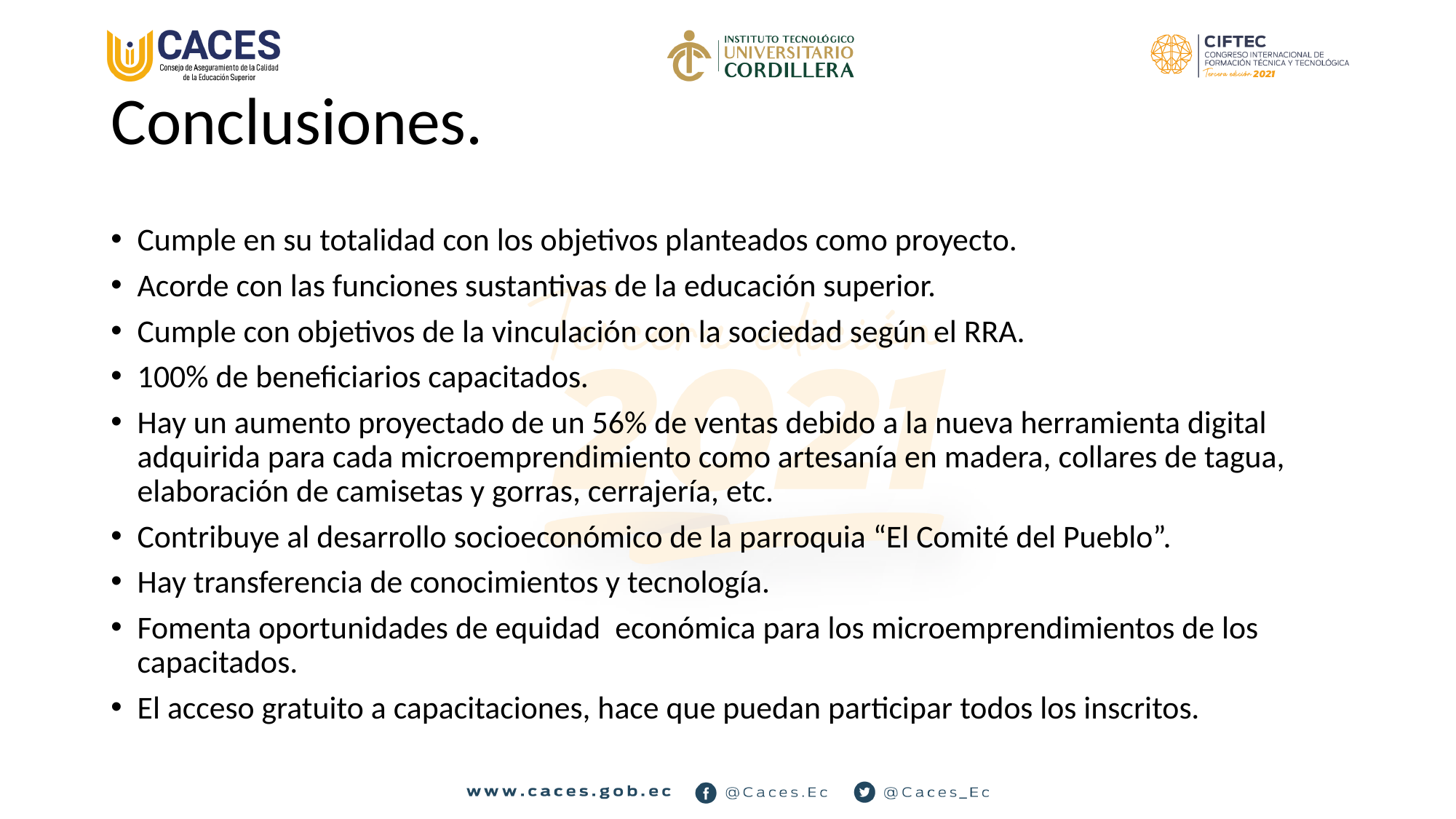

# Conclusiones.
Cumple en su totalidad con los objetivos planteados como proyecto.
Acorde con las funciones sustantivas de la educación superior.
Cumple con objetivos de la vinculación con la sociedad según el RRA.
100% de beneficiarios capacitados.
Hay un aumento proyectado de un 56% de ventas debido a la nueva herramienta digital adquirida para cada microemprendimiento como artesanía en madera, collares de tagua, elaboración de camisetas y gorras, cerrajería, etc.
Contribuye al desarrollo socioeconómico de la parroquia “El Comité del Pueblo”.
Hay transferencia de conocimientos y tecnología.
Fomenta oportunidades de equidad  económica para los microemprendimientos de los capacitados.
El acceso gratuito a capacitaciones, hace que puedan participar todos los inscritos.